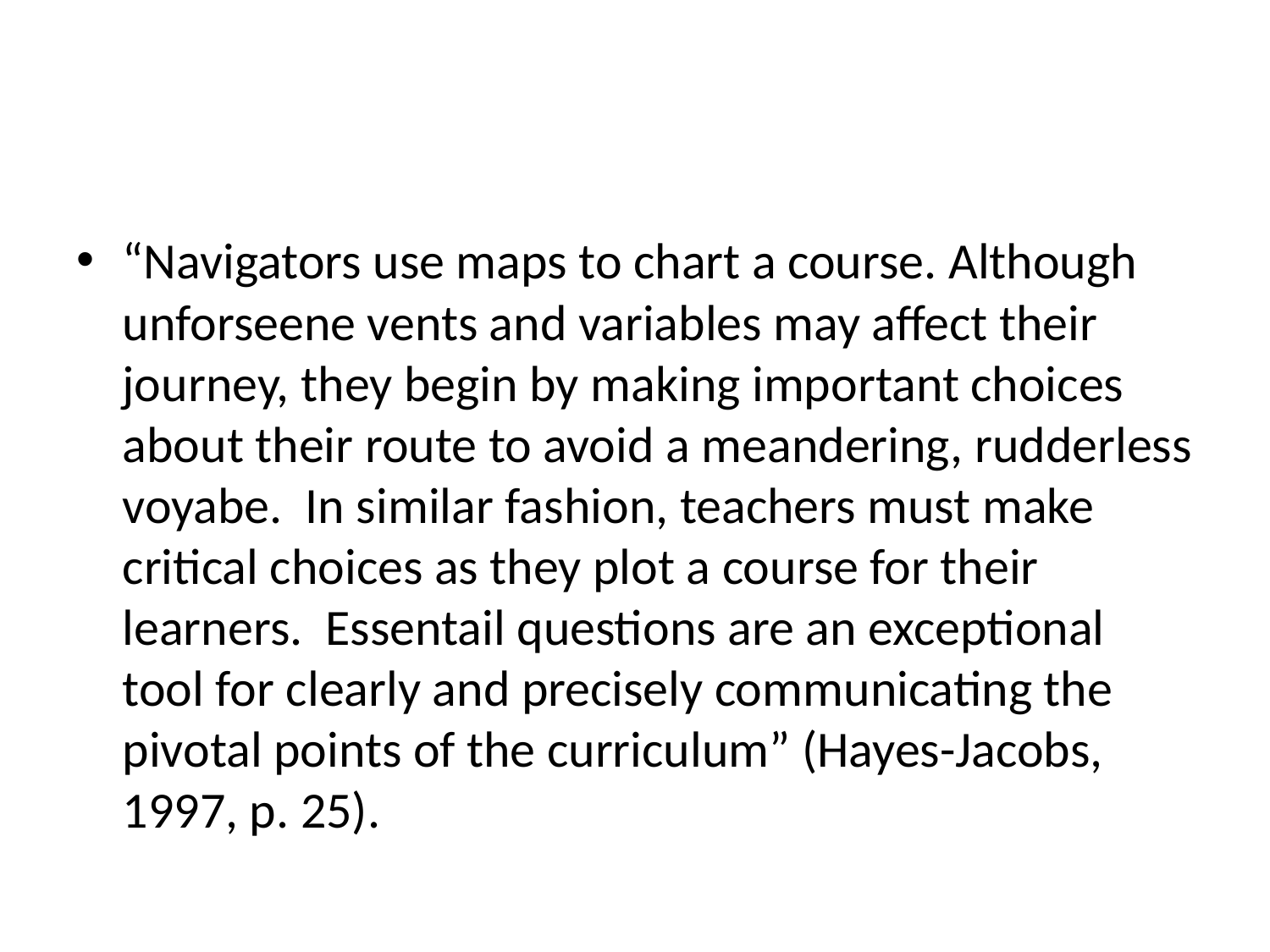

#
“Navigators use maps to chart a course. Although unforseene vents and variables may affect their journey, they begin by making important choices about their route to avoid a meandering, rudderless voyabe.  In similar fashion, teachers must make critical choices as they plot a course for their learners.  Essentail questions are an exceptional tool for clearly and precisely communicating the pivotal points of the curriculum” (Hayes-Jacobs, 1997, p. 25).